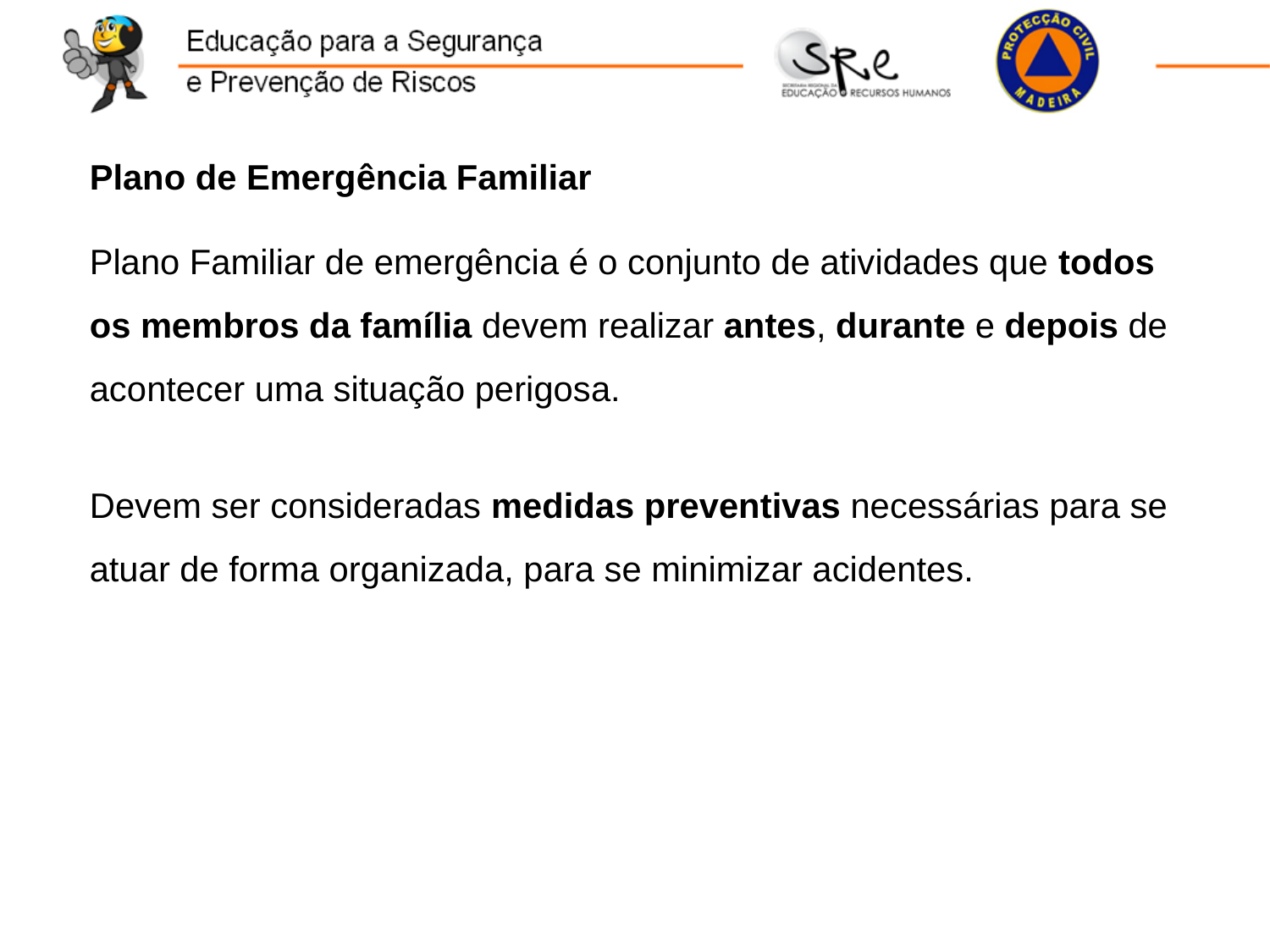

Plano de Emergência Familiar
Plano Familiar de emergência é o conjunto de atividades que todos os membros da família devem realizar antes, durante e depois de acontecer uma situação perigosa.
Devem ser consideradas medidas preventivas necessárias para se atuar de forma organizada, para se minimizar acidentes.